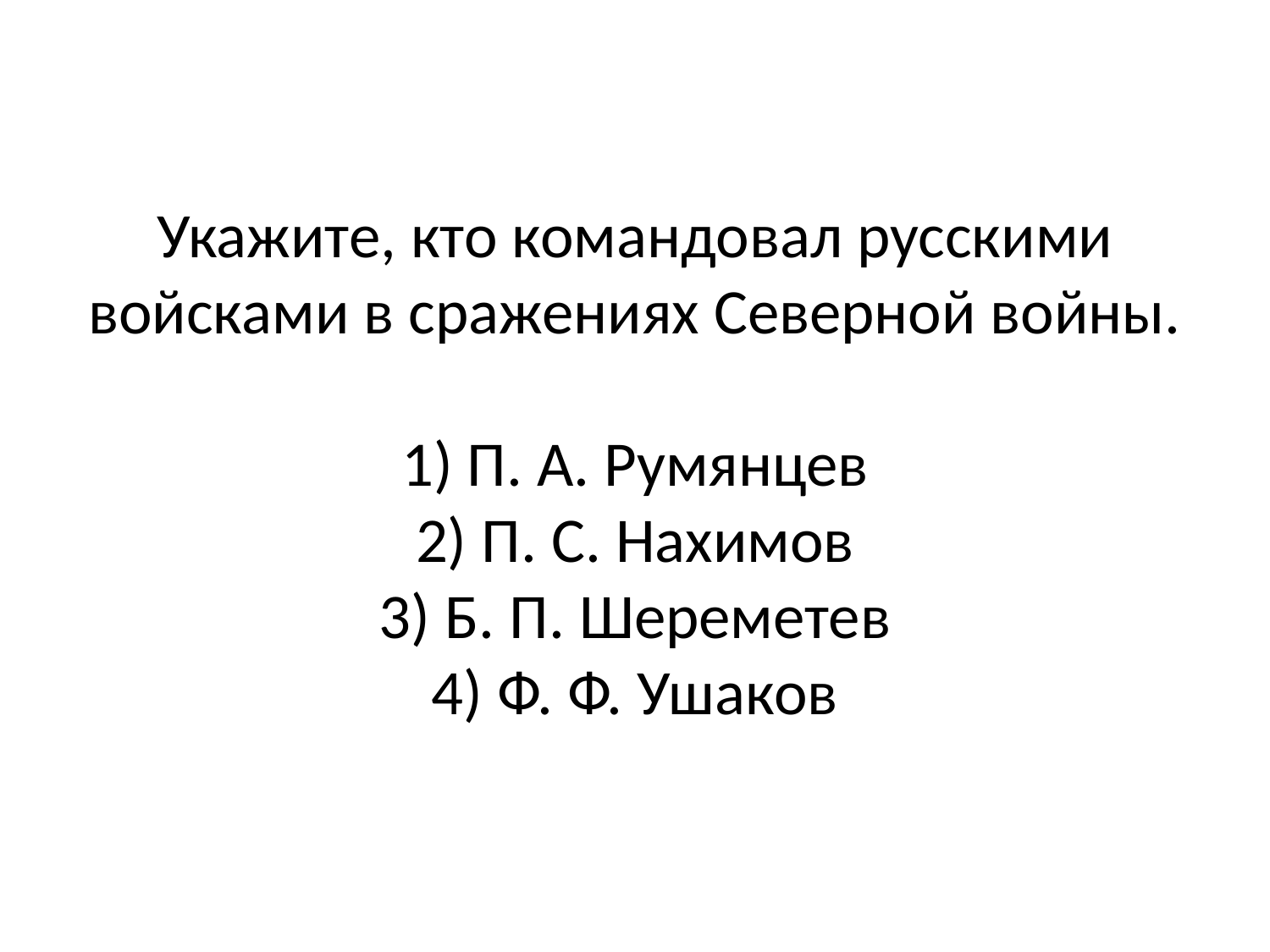

# Укажите, кто командовал русскими войсками в сражениях Северной войны. 1) П. А. Румянцев 2) П. С. Нахимов 3) Б. П. Шереметев 4) Ф. Ф. Ушаков